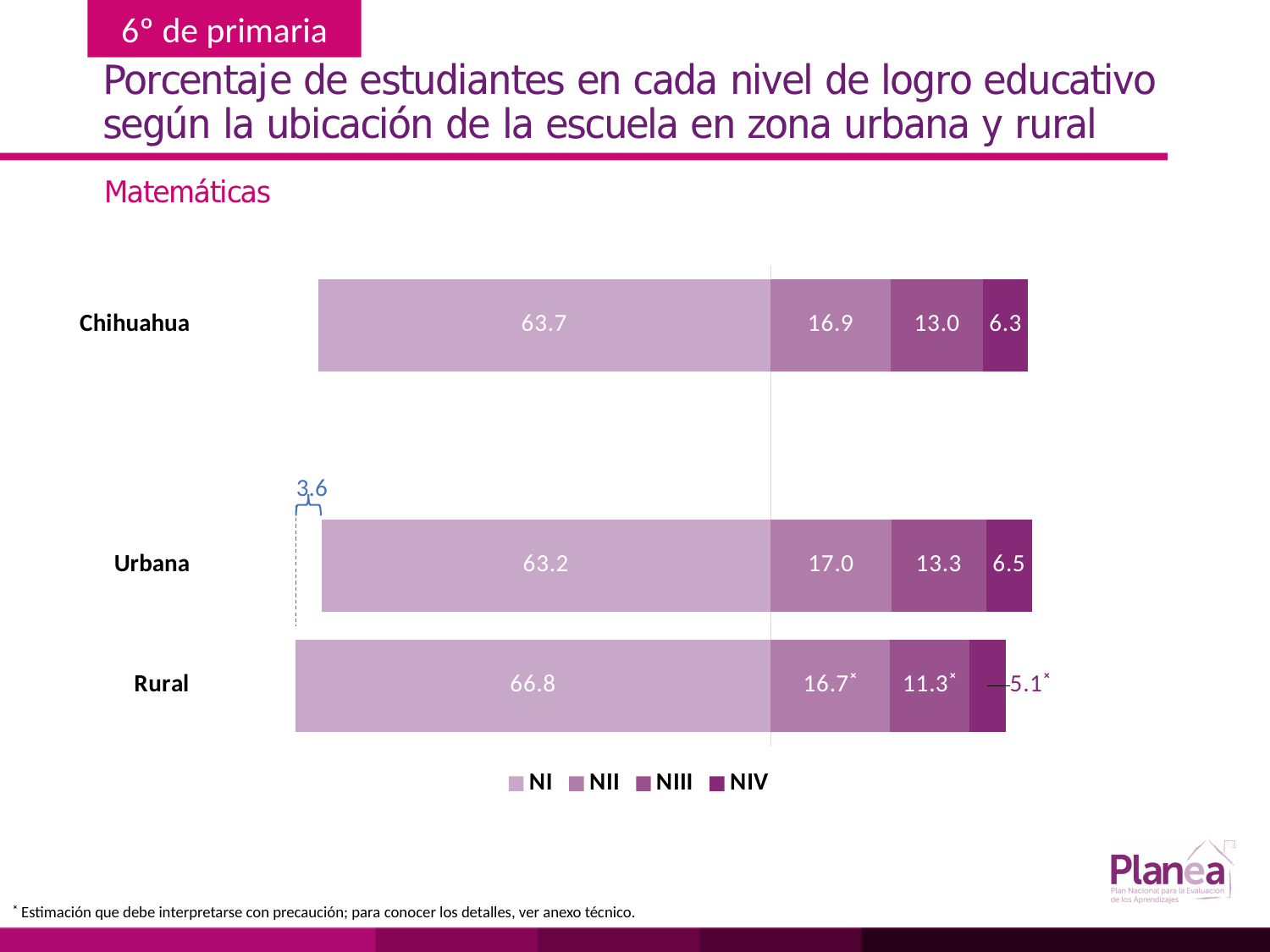

# Porcentaje de estudiantes en cada nivel de logro educativo según la ubicación de la escuela en zona urbana y rural

Matemáticas

### Chart

| Category |  |  |  |  |
|---|---|---|---|---|
| Rural | -66.8 | 16.7 | 11.3 | 5.1 |
| Urbana | -63.2 | 17.0 | 13.3 | 6.5 |
|  | None | None | None | None |
| Chihuahua | -63.7 | 16.9 | 13.0 | 6.3 |
3.6
˟ Estimación que debe interpretarse con precaución; para conocer los detalles, ver anexo técnico.